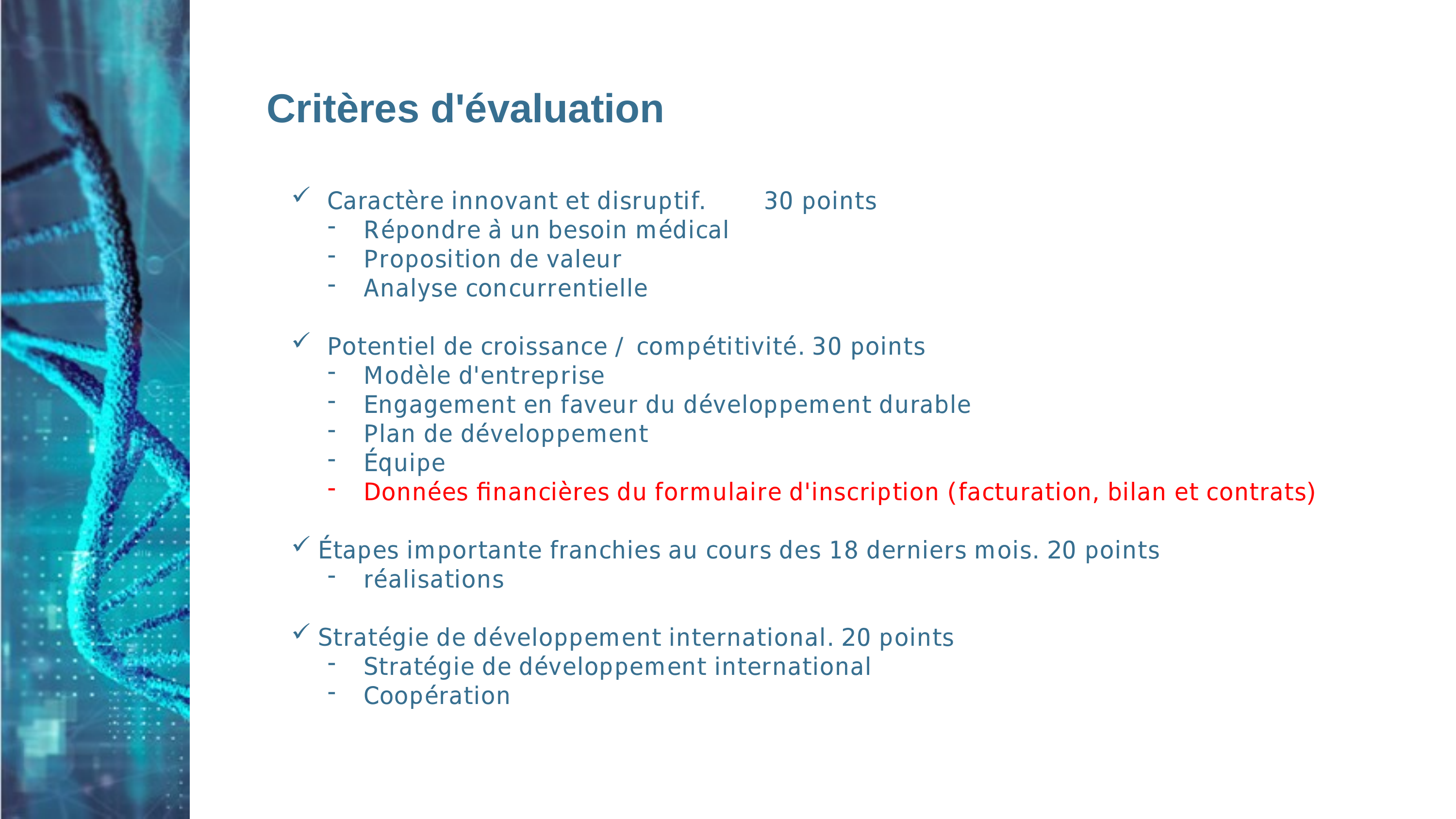

# Critères d'évaluation
Caractère innovant et disruptif.	30 points
Répondre à un besoin médical
Proposition de valeur
Analyse concurrentielle

Potentiel de croissance / compétitivité. 30 points
Modèle d'entreprise
Engagement en faveur du développement durable
Plan de développement
Équipe
Données financières du formulaire d'inscription (facturation, bilan et contrats)

Étapes importante franchies au cours des 18 derniers mois. 20 points
réalisations

Stratégie de développement international. 20 points
Stratégie de développement international
Coopération